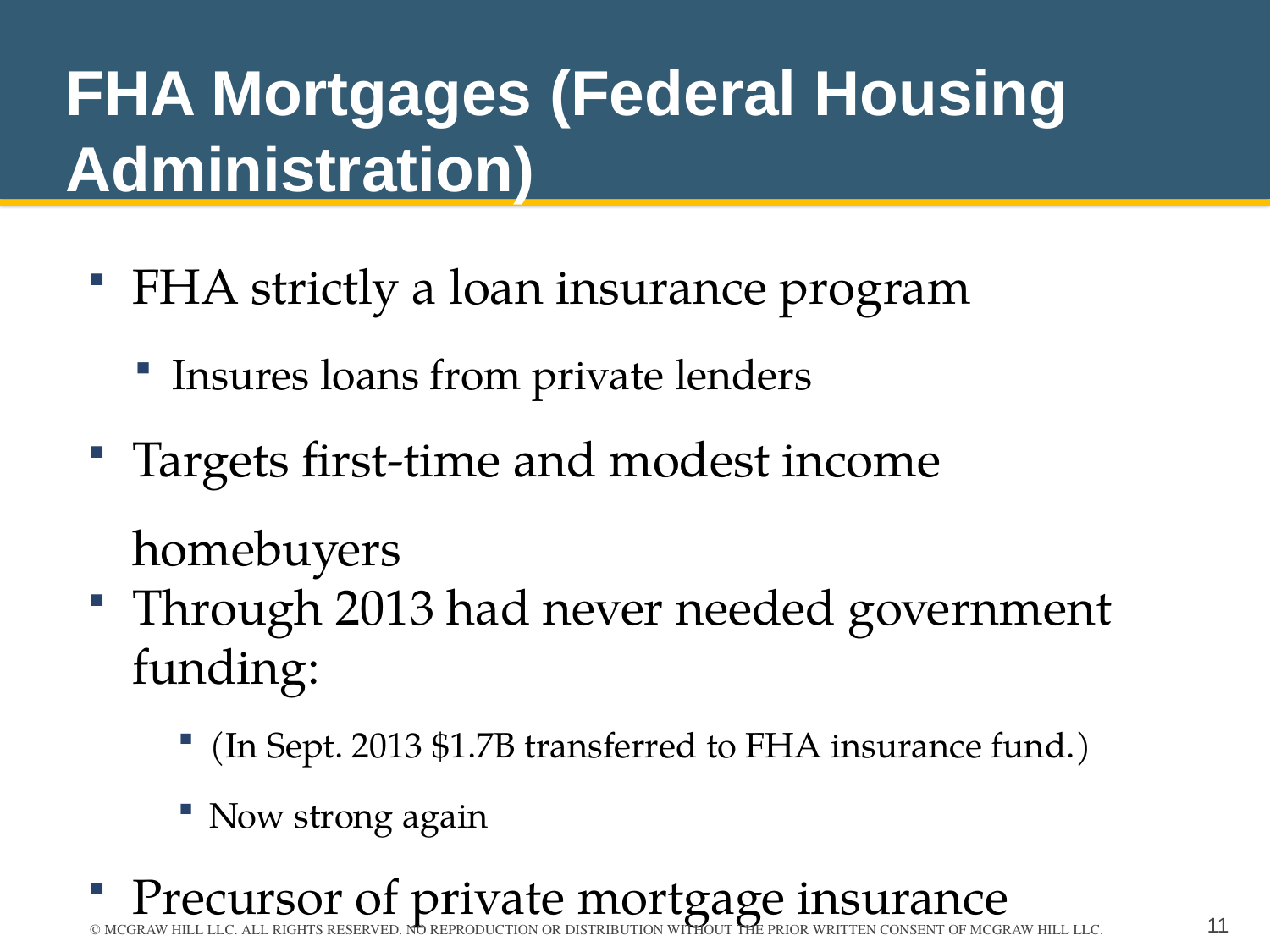

# FHA Mortgages (Federal Housing Administration)
FHA strictly a loan insurance program
Insures loans from private lenders
Targets first-time and modest income homebuyers
Through 2013 had never needed government funding:
(In Sept. 2013 $1.7B transferred to FHA insurance fund.)
Now strong again
Precursor of private mortgage insurance

© MCGRAW HILL LLC. ALL RIGHTS RESERVED. NO REPRODUCTION OR DISTRIBUTION WITHOUT THE PRIOR WRITTEN CONSENT OF MCGRAW HILL LLC.
11